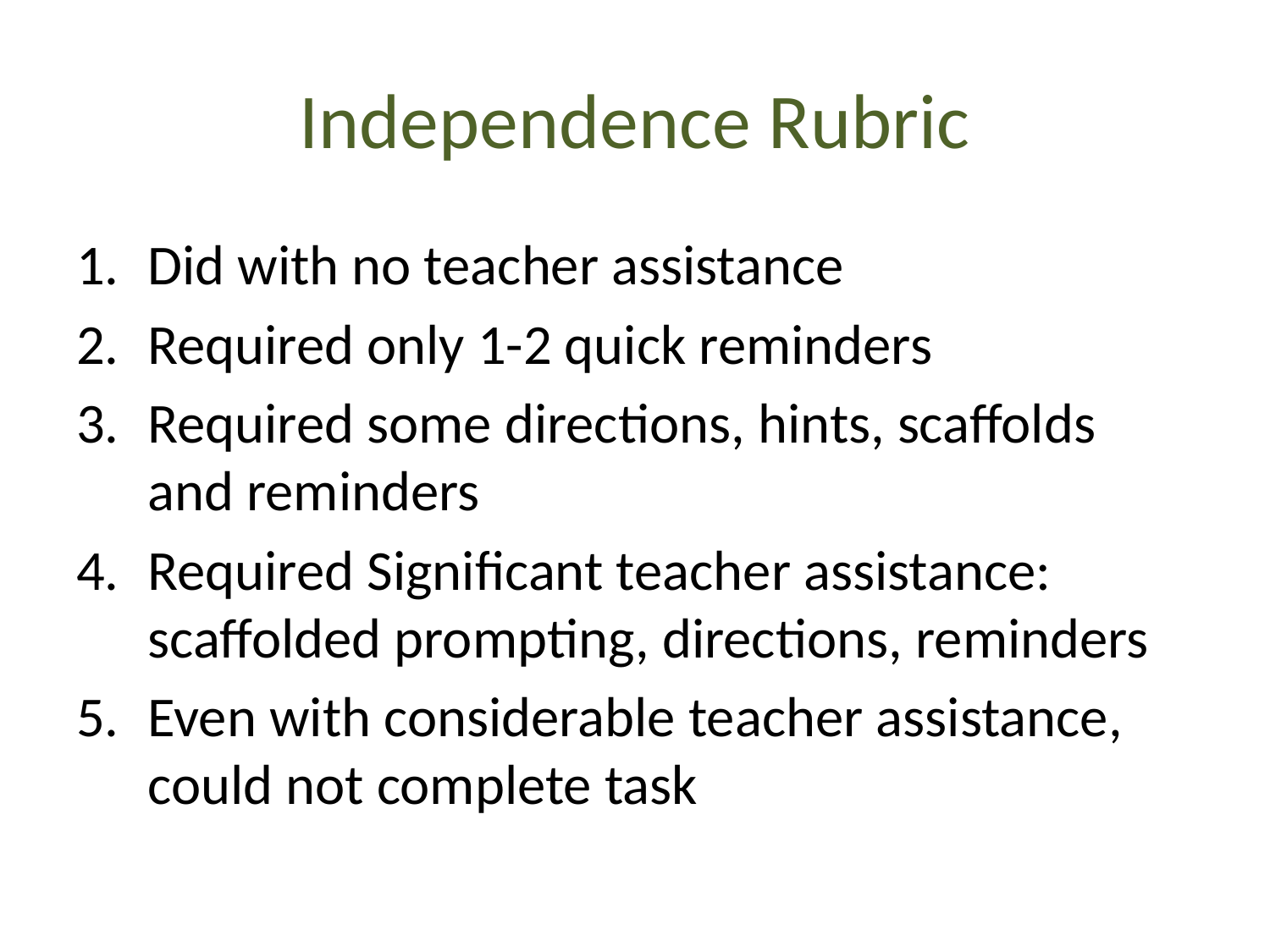

# Independence Rubric
Did with no teacher assistance
Required only 1-2 quick reminders
Required some directions, hints, scaffolds and reminders
Required Significant teacher assistance: scaffolded prompting, directions, reminders
Even with considerable teacher assistance, could not complete task